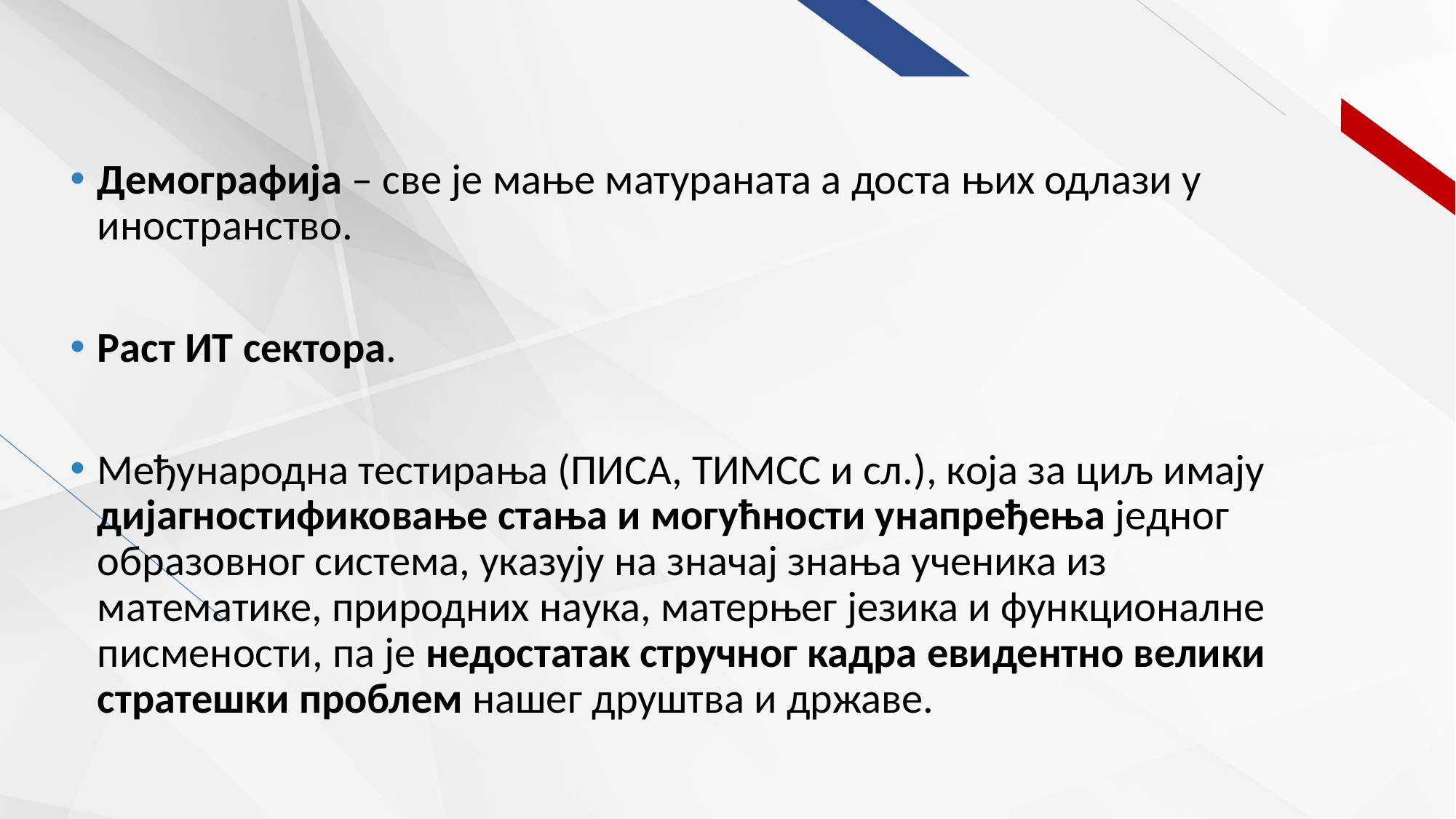

Демографија – све је мање матураната а доста њих одлази у иностранство.

Раст ИТ сектора.

Међународна тестирања (ПИСА, ТИМСС и сл.), која за циљ имају дијагностификовање стања и могућности унапређења једног образовног система, указују на значај знања ученика из математике, природних наука, матерњег језика и функционалне писмености, па је недостатак стручног кадра евидентно велики стратешки проблем нашег друштва и државе.